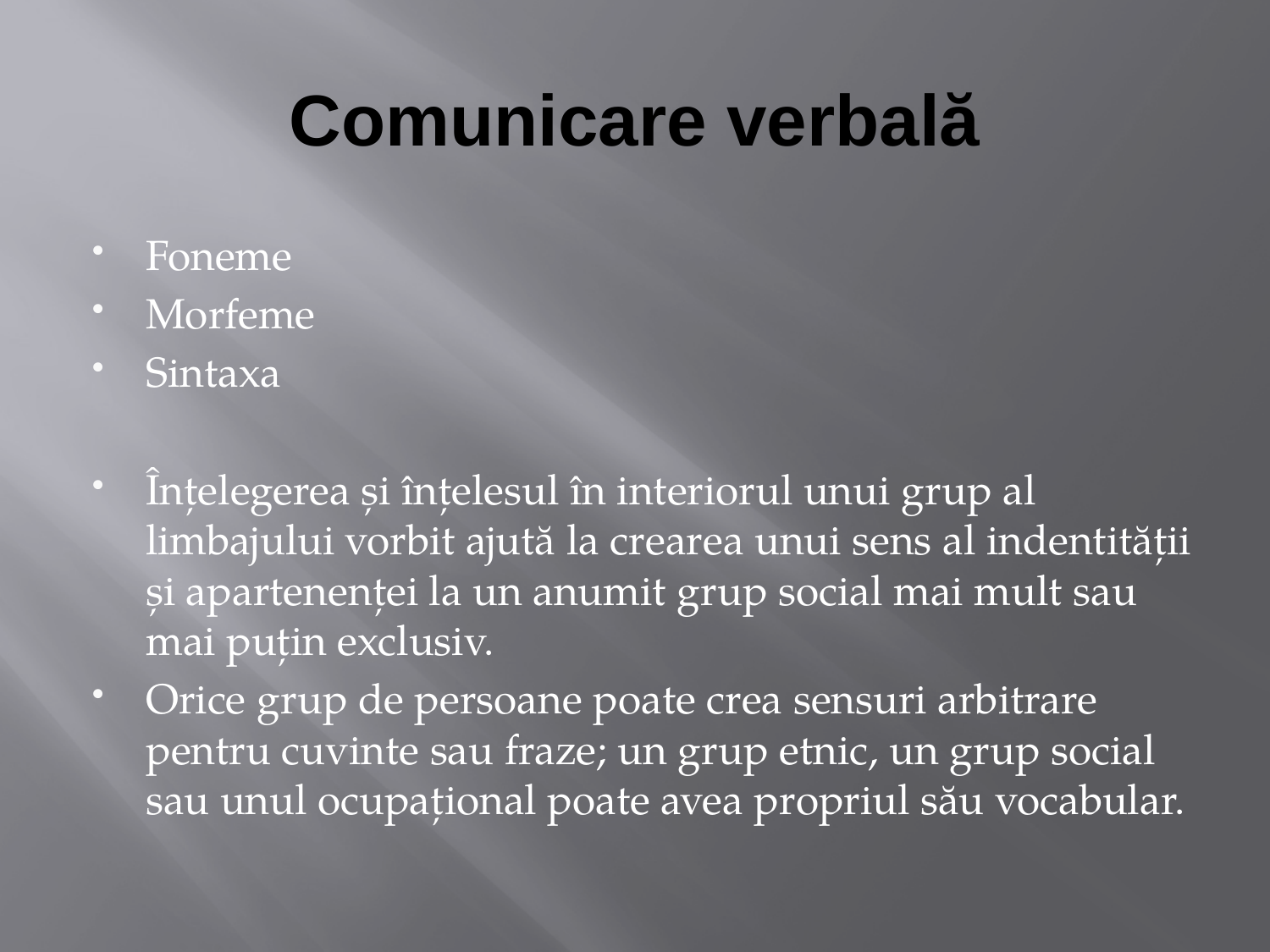

# Comunicare verbală
Foneme
Morfeme
Sintaxa

Înţelegerea şi înţelesul în interiorul unui grup al limbajului vorbit ajută la crearea unui sens al indentităţii şi apartenenţei la un anumit grup social mai mult sau mai puţin exclusiv.
Orice grup de persoane poate crea sensuri arbitrare pentru cuvinte sau fraze; un grup etnic, un grup social sau unul ocupaţional poate avea propriul său vocabular.